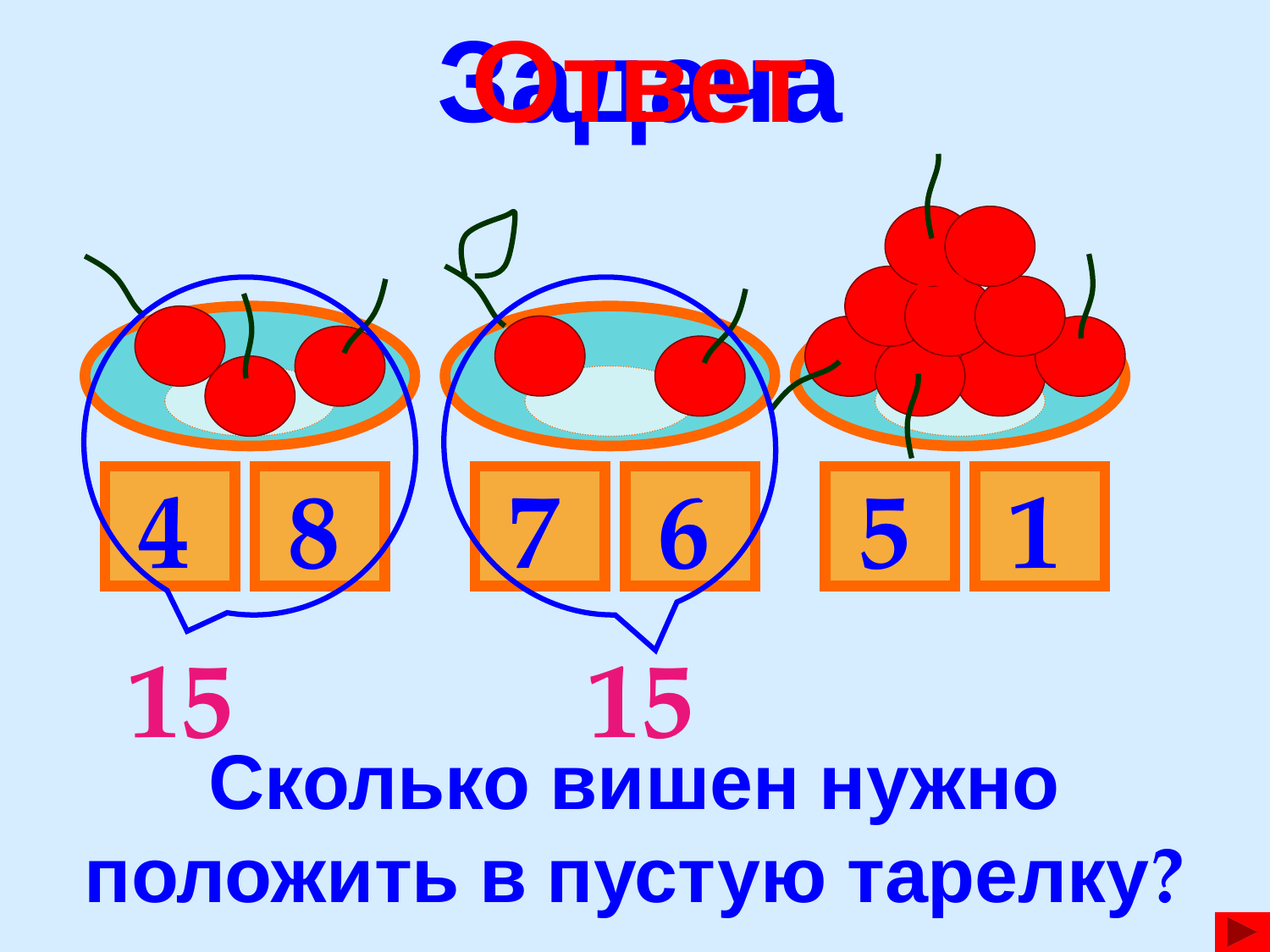

Задача
Ответ

?

4
8
7
6
5
1

15
15
Сколько вишен нужно положить в пустую тарелку?